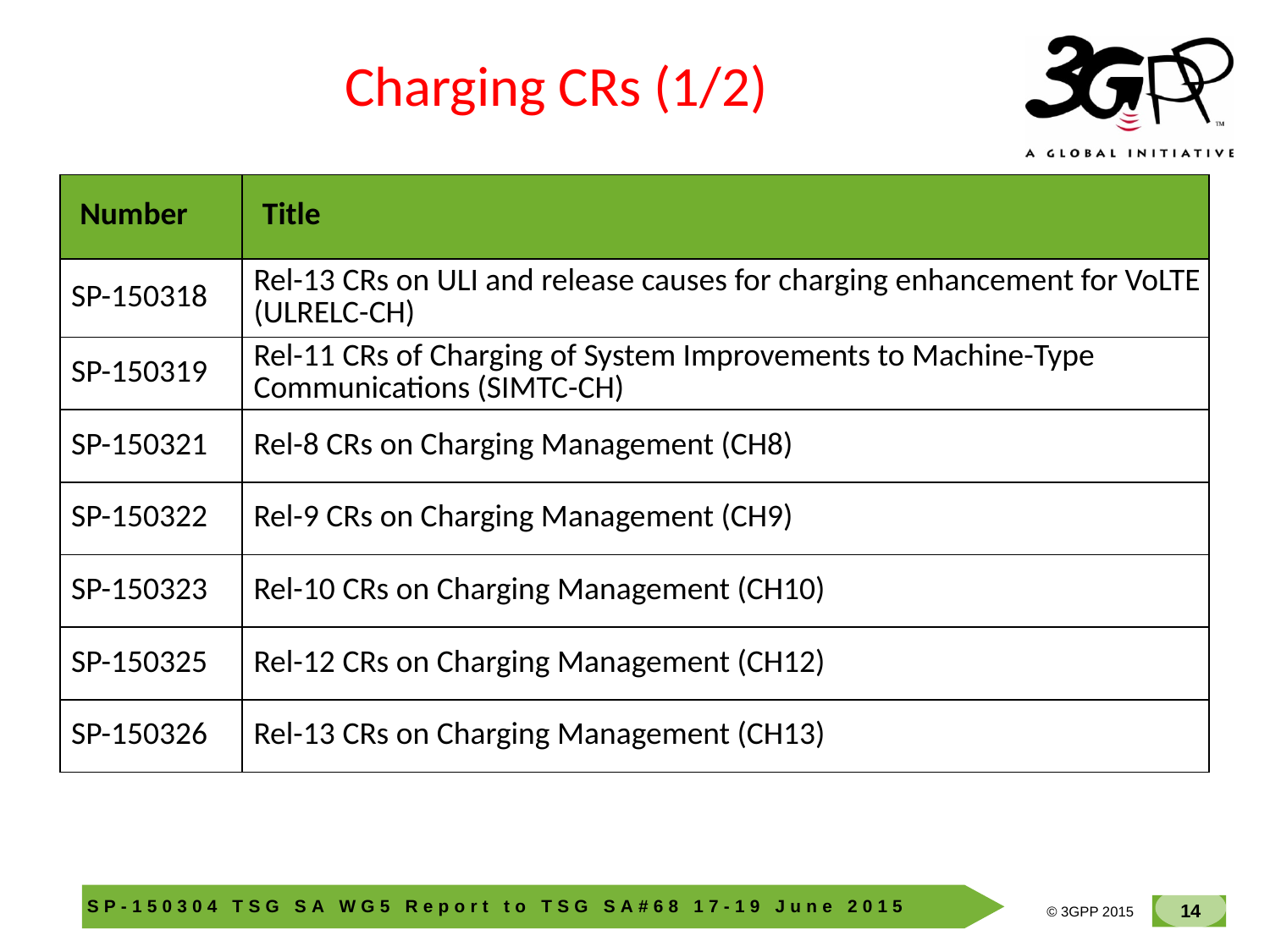

Charging CRs (1/2)
| Number | Title |
| --- | --- |
| SP-150318 | Rel-13 CRs on ULI and release causes for charging enhancement for VoLTE (ULRELC-CH) |
| SP-150319 | Rel-11 CRs of Charging of System Improvements to Machine-Type Communications (SIMTC-CH) |
| SP-150321 | Rel-8 CRs on Charging Management (CH8) |
| SP-150322 | Rel-9 CRs on Charging Management (CH9) |
| SP-150323 | Rel-10 CRs on Charging Management (CH10) |
| SP-150325 | Rel-12 CRs on Charging Management (CH12) |
| SP-150326 | Rel-13 CRs on Charging Management (CH13) |